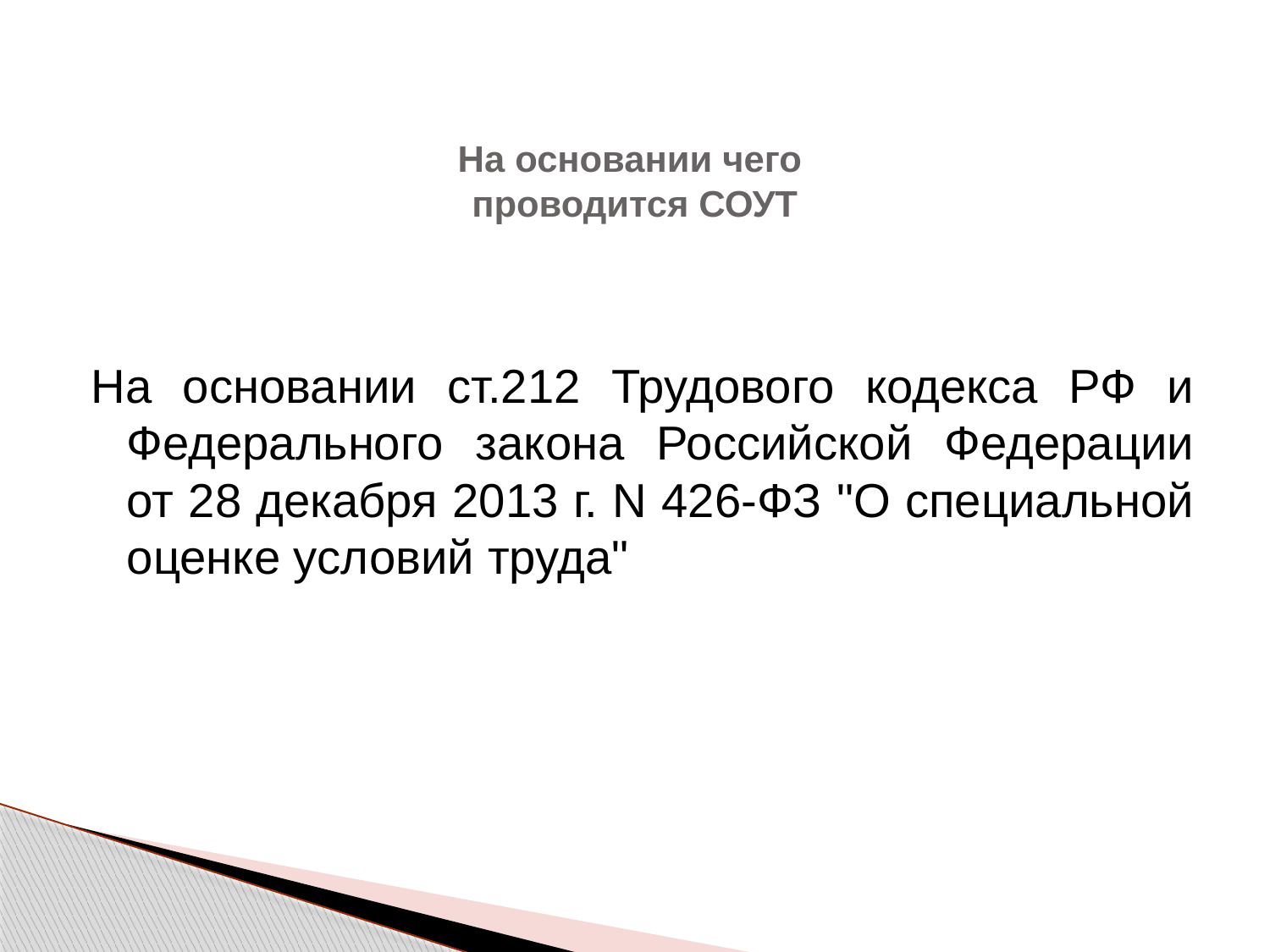

# На основании чего проводится СОУТ
На основании ст.212 Трудового кодекса РФ и Федерального закона Российской Федерации от 28 декабря 2013 г. N 426-ФЗ "О специальной оценке условий труда"